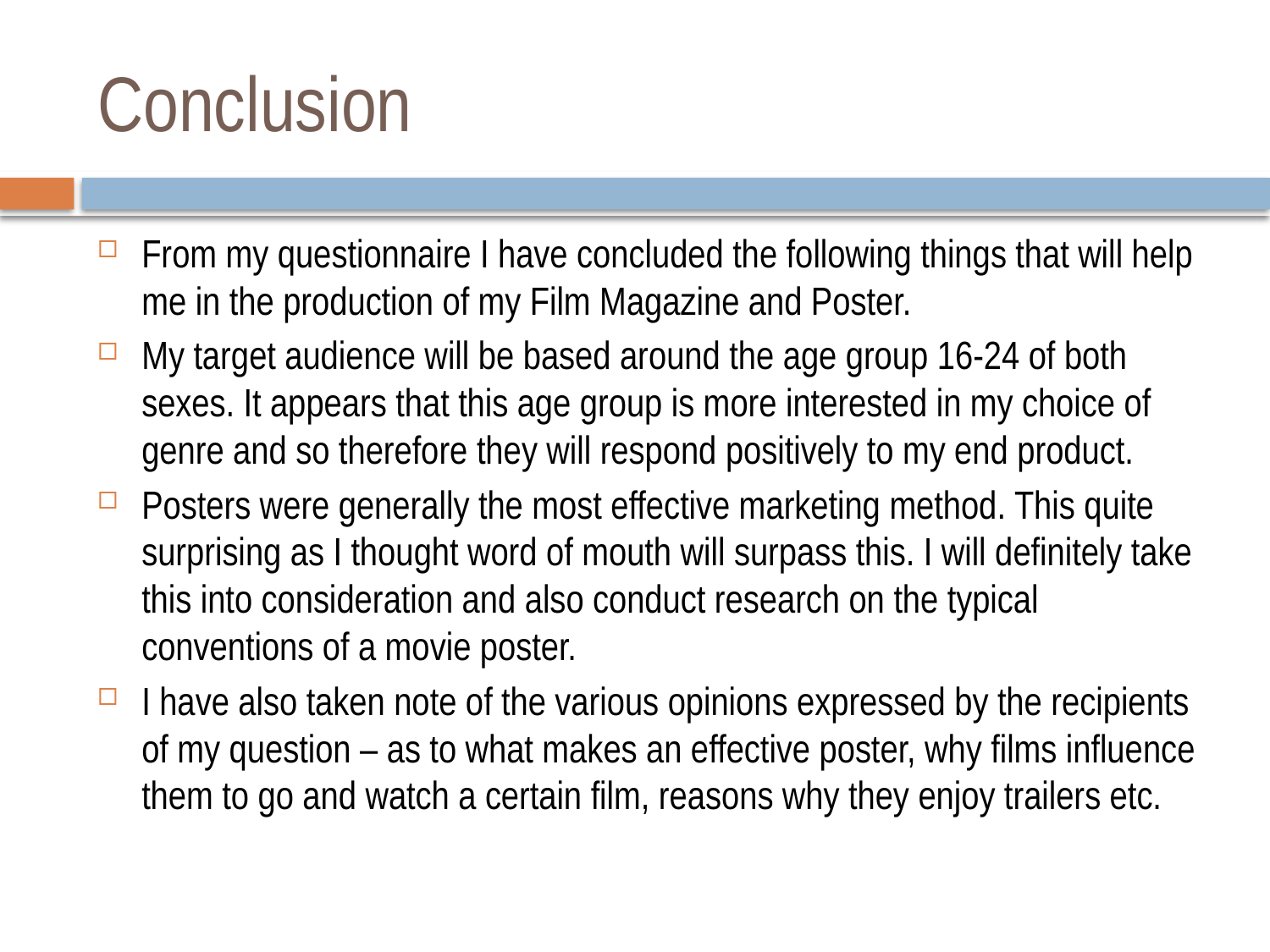

# Conclusion
From my questionnaire I have concluded the following things that will help me in the production of my Film Magazine and Poster.
My target audience will be based around the age group 16-24 of both sexes. It appears that this age group is more interested in my choice of genre and so therefore they will respond positively to my end product.
Posters were generally the most effective marketing method. This quite surprising as I thought word of mouth will surpass this. I will definitely take this into consideration and also conduct research on the typical conventions of a movie poster.
I have also taken note of the various opinions expressed by the recipients of my question – as to what makes an effective poster, why films influence them to go and watch a certain film, reasons why they enjoy trailers etc.